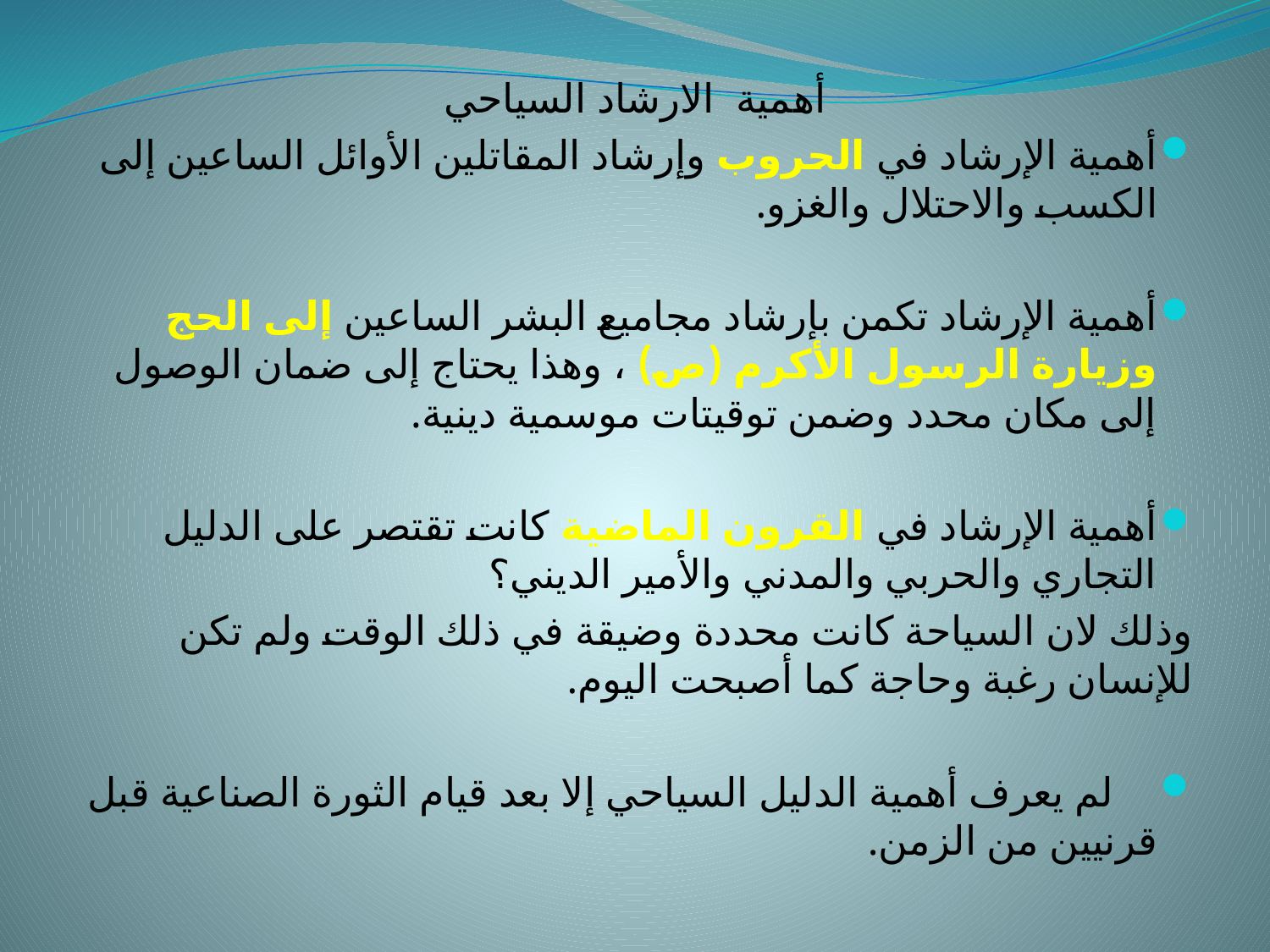

أهمية  الارشاد السياحي
أهمية الإرشاد في الحروب وإرشاد المقاتلين الأوائل الساعين إلى الكسب والاحتلال والغزو.

أهمية الإرشاد تكمن بإرشاد مجاميع البشر الساعين إلى الحج وزيارة الرسول الأكرم (ص) ، وهذا يحتاج إلى ضمان الوصول إلى مكان محدد وضمن توقيتات موسمية دينية.

أهمية الإرشاد في القرون الماضية كانت تقتصر على الدليل التجاري والحربي والمدني والأمير الديني؟
وذلك لان السياحة كانت محددة وضيقة في ذلك الوقت ولم تكن للإنسان رغبة وحاجة كما أصبحت اليوم.

    لم يعرف أهمية الدليل السياحي إلا بعد قيام الثورة الصناعية قبل قرنيين من الزمن.